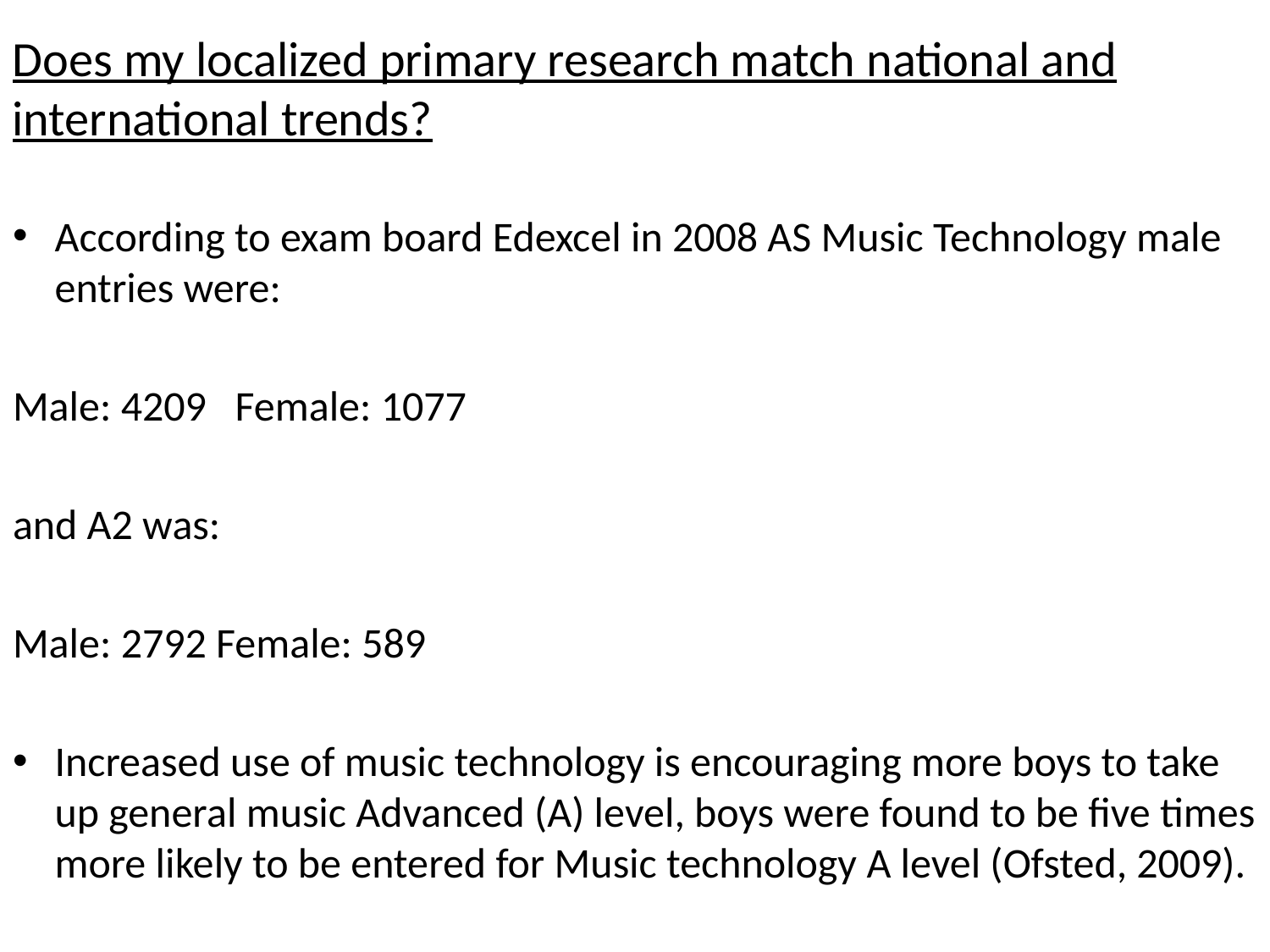

Does my localized primary research match national and international trends?

According to exam board Edexcel in 2008 AS Music Technology male entries were:

Male: 4209   Female: 1077

and A2 was:

Male: 2792 Female: 589

Increased use of music technology is encouraging more boys to take up general music Advanced (A) level, boys were found to be five times more likely to be entered for Music technology A level (Ofsted, 2009).